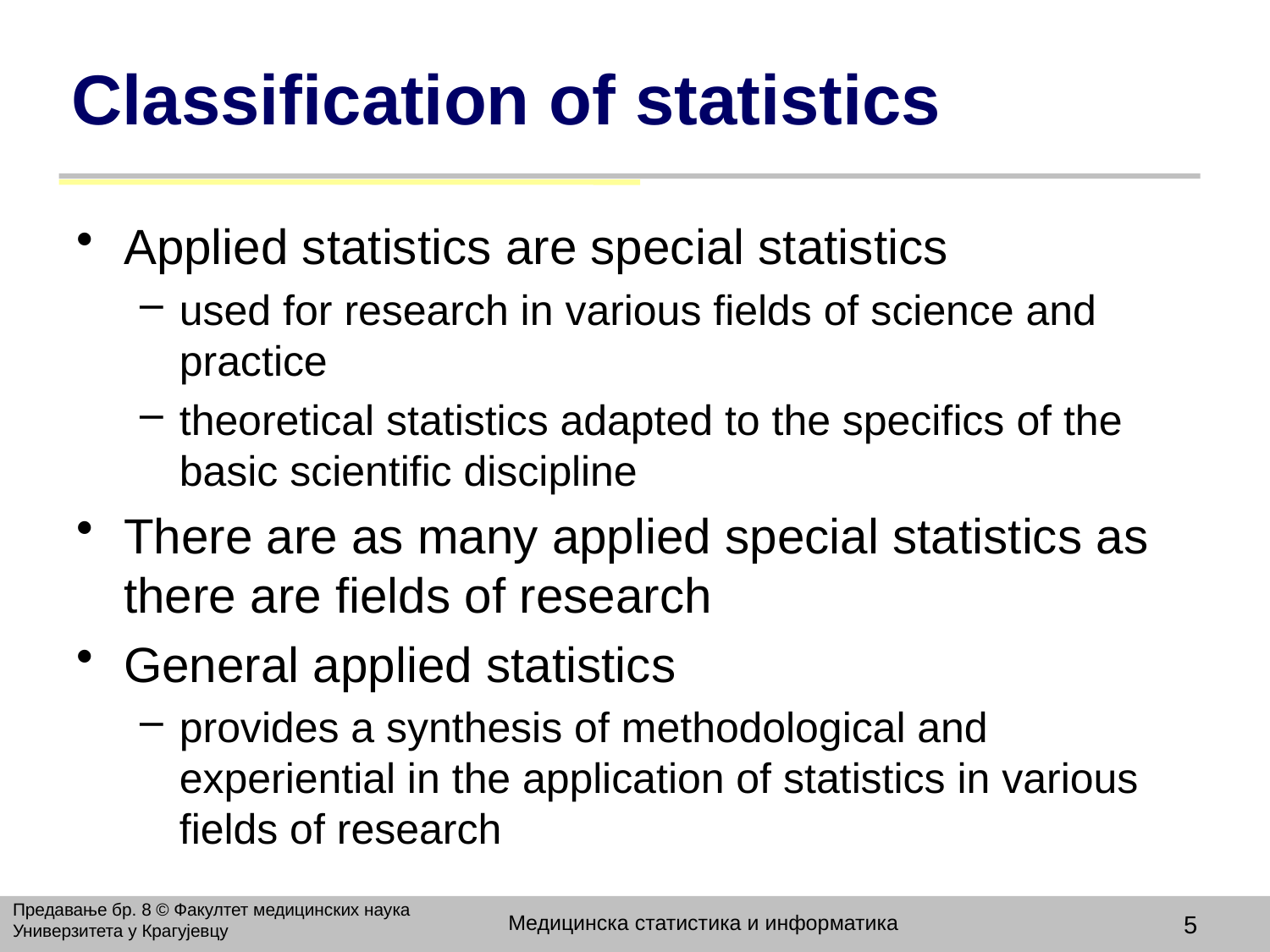

# Classification of statistics
Applied statistics are special statistics
used for research in various fields of science and practice
theoretical statistics adapted to the specifics of the basic scientific discipline
There are as many applied special statistics as there are fields of research
General applied statistics
provides a synthesis of methodological and experiential in the application of statistics in various fields of research
Предавање бр. 8 © Факултет медицинских наука Универзитета у Крагујевцу
Медицинска статистика и информатика
5